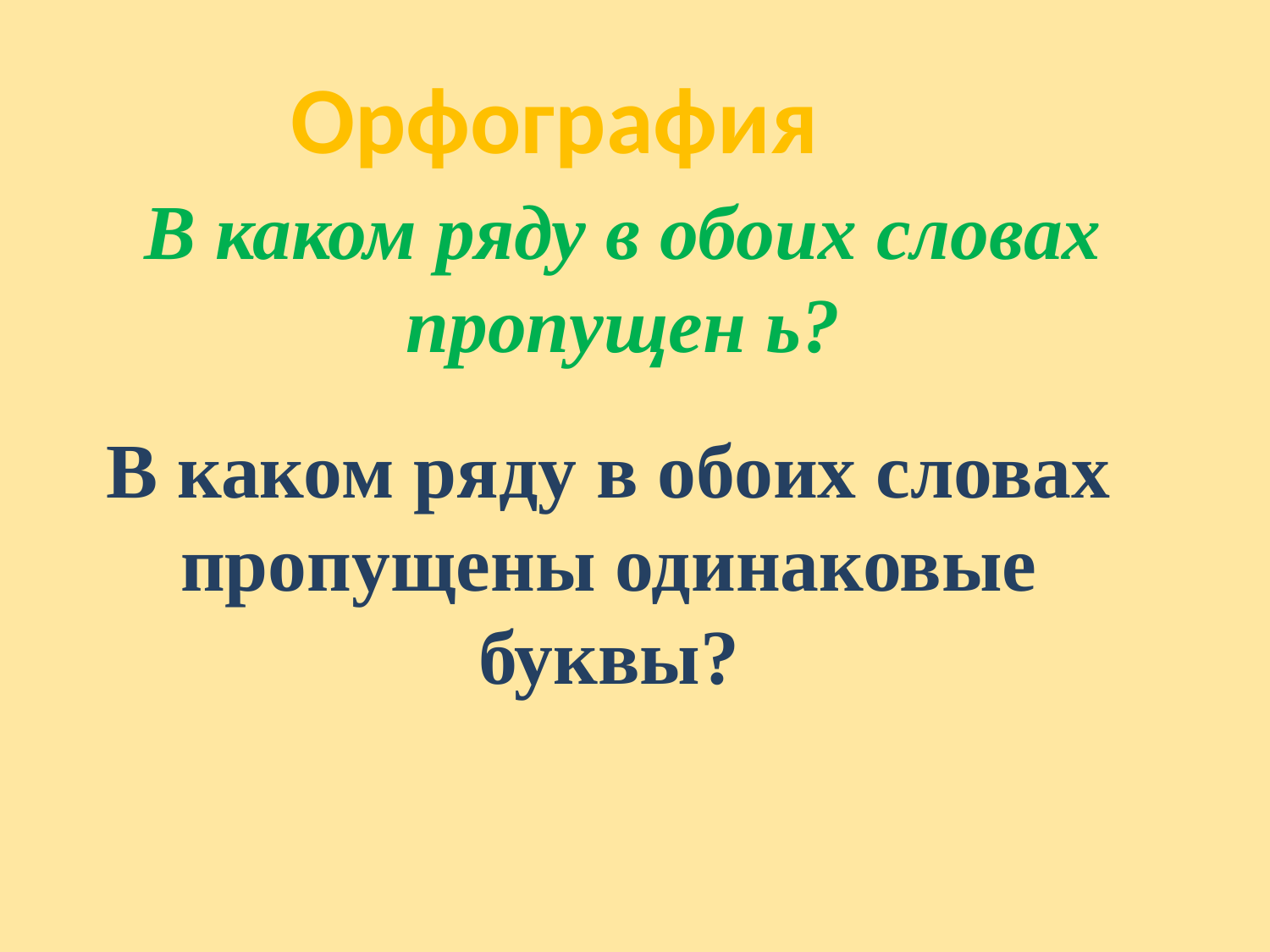

Орфография
В каком ряду в обоих словах пропущен ь?
В каком ряду в обоих словах пропущены одинаковые буквы?